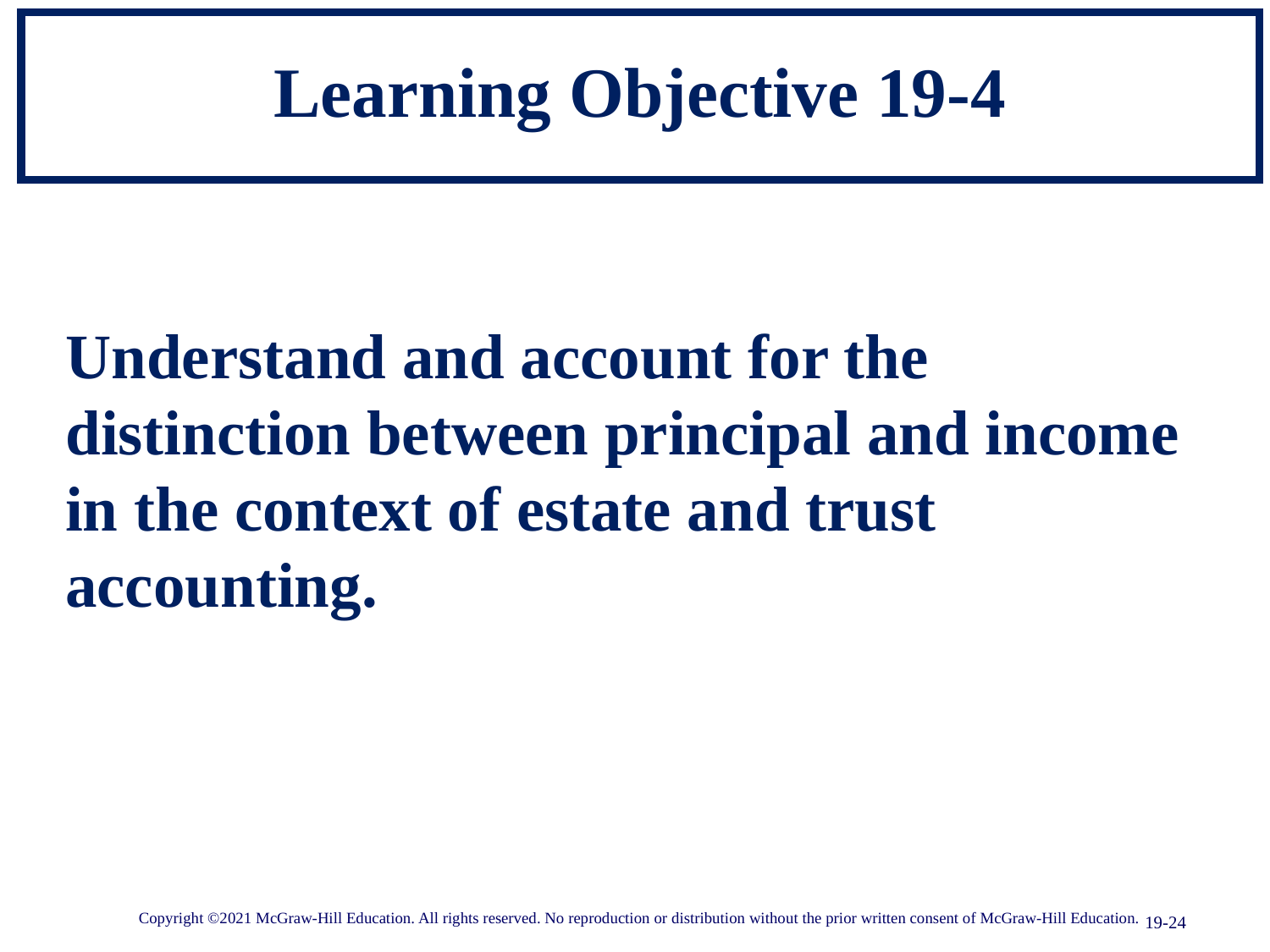

# Learning Objective 19-4

Understand and account for the distinction between principal and income in the context of estate and trust accounting.

Copyright ©2021 McGraw-Hill Education. All rights reserved. No reproduction or distribution without the prior written consent of McGraw-Hill Education.
19-24